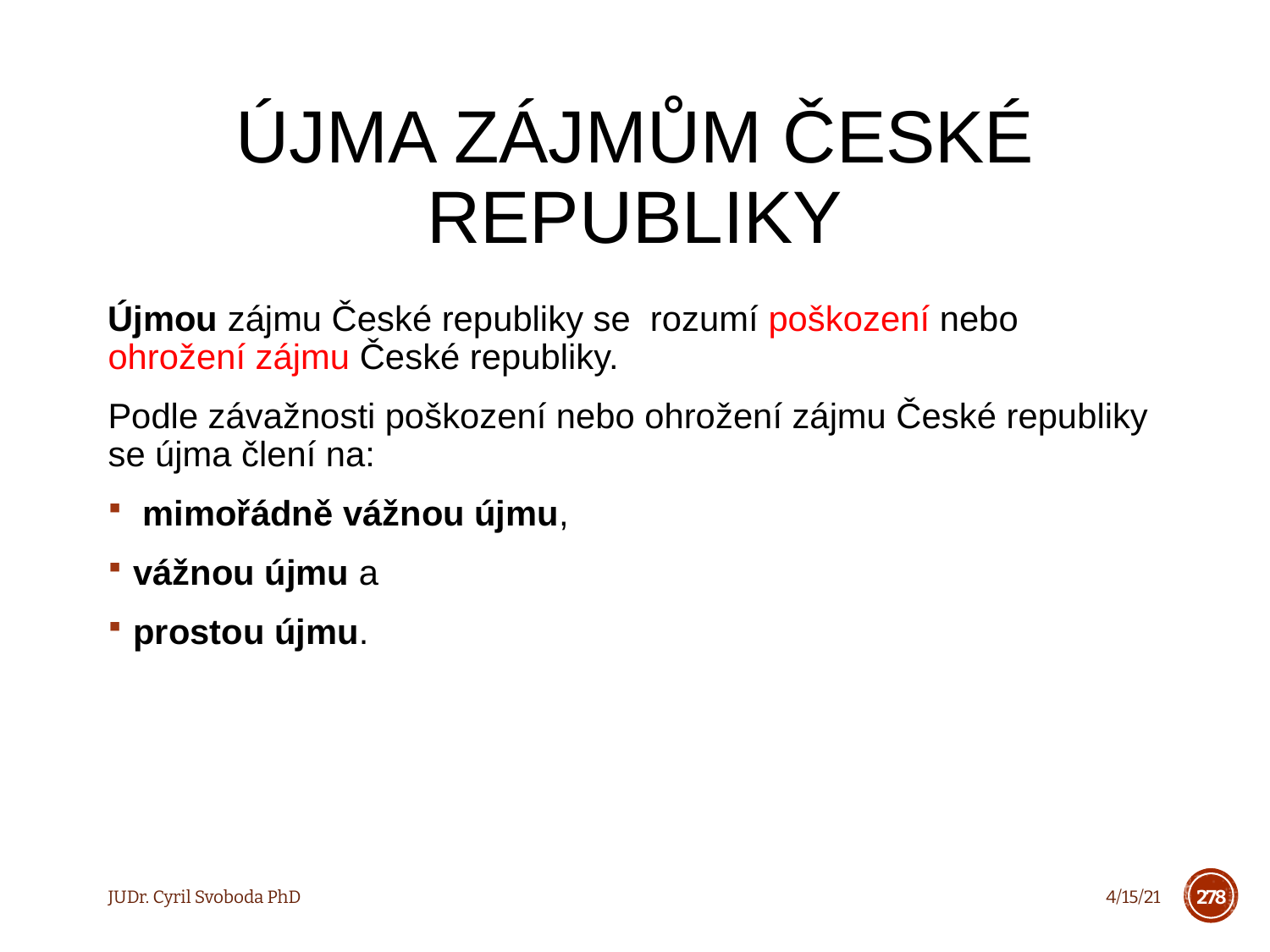

# Újma zájmům České republiky
Újmou zájmu České republiky se  rozumí poškození nebo ohrožení zájmu České republiky.
Podle závažnosti poškození nebo ohrožení zájmu České republiky se újma člení na:
 mimořádně vážnou újmu,
vážnou újmu a
prostou újmu.
JUDr. Cyril Svoboda PhD
4/15/21
278